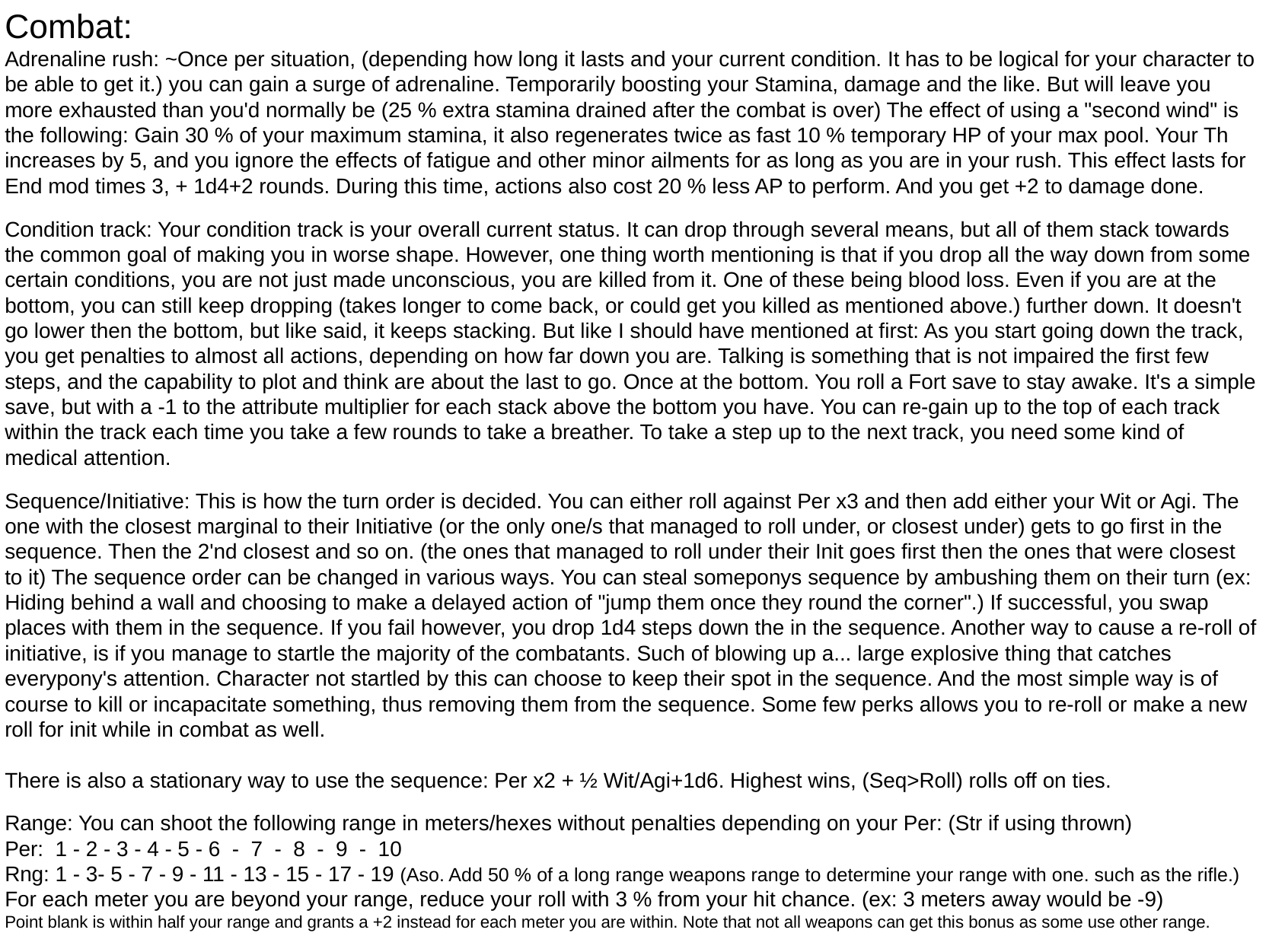

Combat:
Adrenaline rush: ~Once per situation, (depending how long it lasts and your current condition. It has to be logical for your character to be able to get it.) you can gain a surge of adrenaline. Temporarily boosting your Stamina, damage and the like. But will leave you more exhausted than you'd normally be (25 % extra stamina drained after the combat is over) The effect of using a "second wind" is the following: Gain 30 % of your maximum stamina, it also regenerates twice as fast 10 % temporary HP of your max pool. Your Th increases by 5, and you ignore the effects of fatigue and other minor ailments for as long as you are in your rush. This effect lasts for End mod times 3, + 1d4+2 rounds. During this time, actions also cost 20 % less AP to perform. And you get +2 to damage done.

Condition track: Your condition track is your overall current status. It can drop through several means, but all of them stack towards the common goal of making you in worse shape. However, one thing worth mentioning is that if you drop all the way down from some certain conditions, you are not just made unconscious, you are killed from it. One of these being blood loss. Even if you are at the bottom, you can still keep dropping (takes longer to come back, or could get you killed as mentioned above.) further down. It doesn't go lower then the bottom, but like said, it keeps stacking. But like I should have mentioned at first: As you start going down the track, you get penalties to almost all actions, depending on how far down you are. Talking is something that is not impaired the first few steps, and the capability to plot and think are about the last to go. Once at the bottom. You roll a Fort save to stay awake. It's a simple save, but with a -1 to the attribute multiplier for each stack above the bottom you have. You can re-gain up to the top of each track within the track each time you take a few rounds to take a breather. To take a step up to the next track, you need some kind of medical attention.

Sequence/Initiative: This is how the turn order is decided. You can either roll against Per x3 and then add either your Wit or Agi. The one with the closest marginal to their Initiative (or the only one/s that managed to roll under, or closest under) gets to go first in the sequence. Then the 2'nd closest and so on. (the ones that managed to roll under their Init goes first then the ones that were closest to it) The sequence order can be changed in various ways. You can steal someponys sequence by ambushing them on their turn (ex: Hiding behind a wall and choosing to make a delayed action of "jump them once they round the corner".) If successful, you swap places with them in the sequence. If you fail however, you drop 1d4 steps down the in the sequence. Another way to cause a re-roll of initiative, is if you manage to startle the majority of the combatants. Such of blowing up a... large explosive thing that catches everypony's attention. Character not startled by this can choose to keep their spot in the sequence. And the most simple way is of course to kill or incapacitate something, thus removing them from the sequence. Some few perks allows you to re-roll or make a new roll for init while in combat as well.

There is also a stationary way to use the sequence: Per x2 + ½ Wit/Agi+1d6. Highest wins, (Seq>Roll) rolls off on ties.

Range: You can shoot the following range in meters/hexes without penalties depending on your Per: (Str if using thrown)
Per:  1 - 2 - 3 - 4 - 5 - 6  -  7  -  8  -  9  -  10
Rng: 1 - 3- 5 - 7 - 9 - 11 - 13 - 15 - 17 - 19 (Aso. Add 50 % of a long range weapons range to determine your range with one. such as the rifle.)
For each meter you are beyond your range, reduce your roll with 3 % from your hit chance. (ex: 3 meters away would be -9)
Point blank is within half your range and grants a +2 instead for each meter you are within. Note that not all weapons can get this bonus as some use other range.